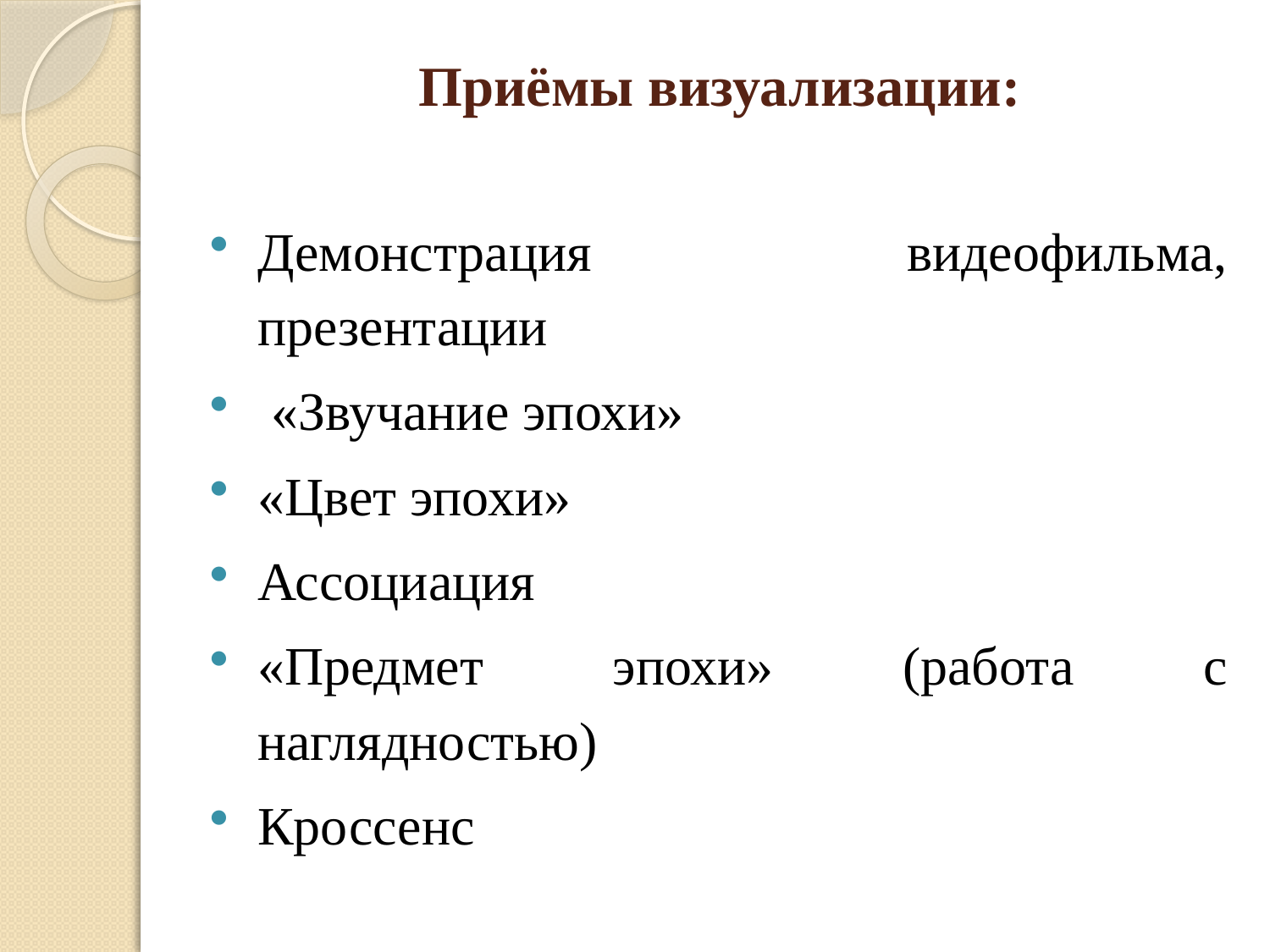

# Приёмы визуализации:
Демонстрация видеофильма, презентации
 «Звучание эпохи»
«Цвет эпохи»
Ассоциация
«Предмет эпохи» (работа с наглядностью)
Кроссенс